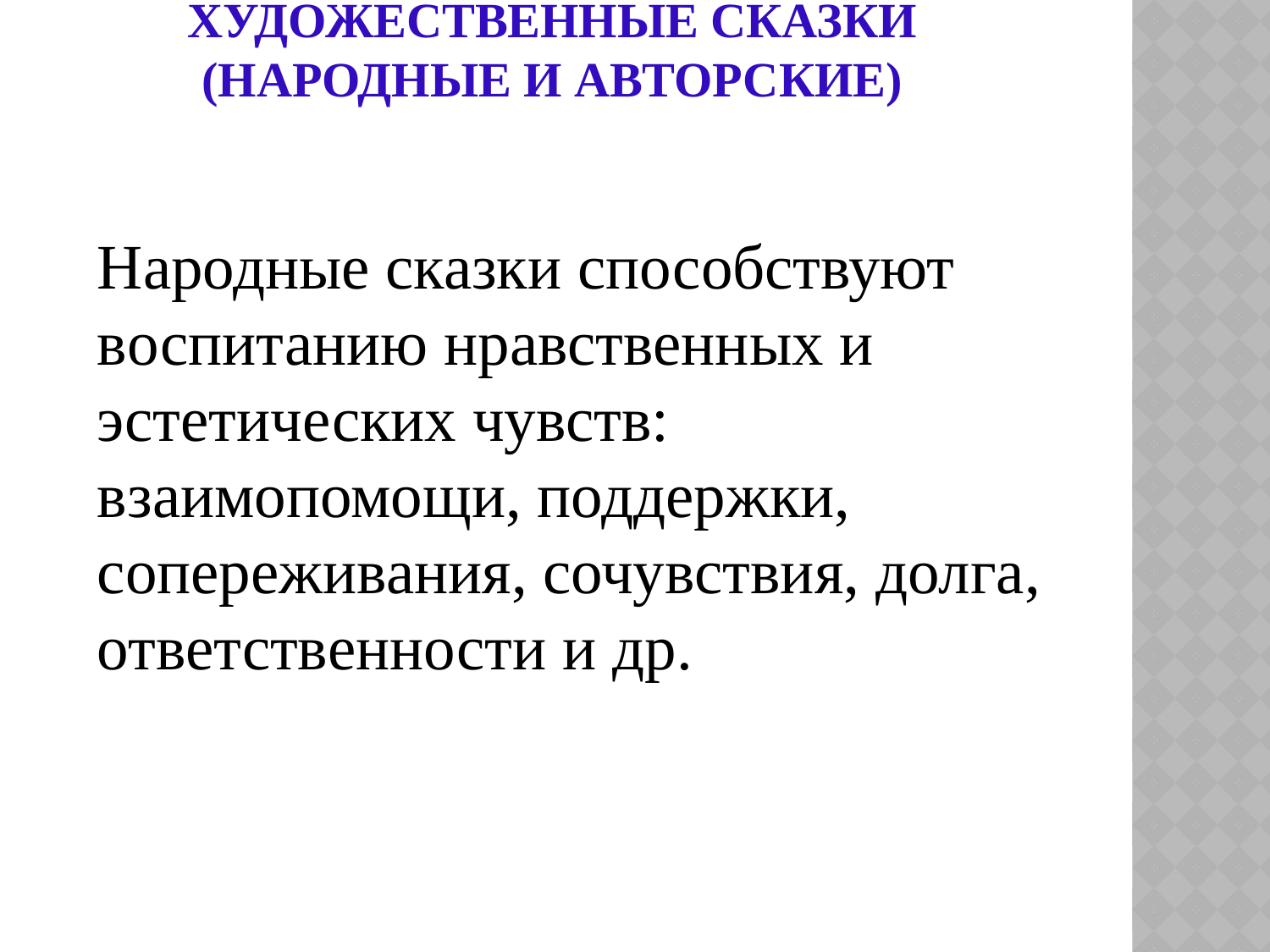

# Художественные сказки (народные и авторские)
Народные сказки способствуют воспитанию нравственных и эстетических чувств: взаимопомощи, поддержки, сопереживания, сочувствия, долга, ответственности и др.